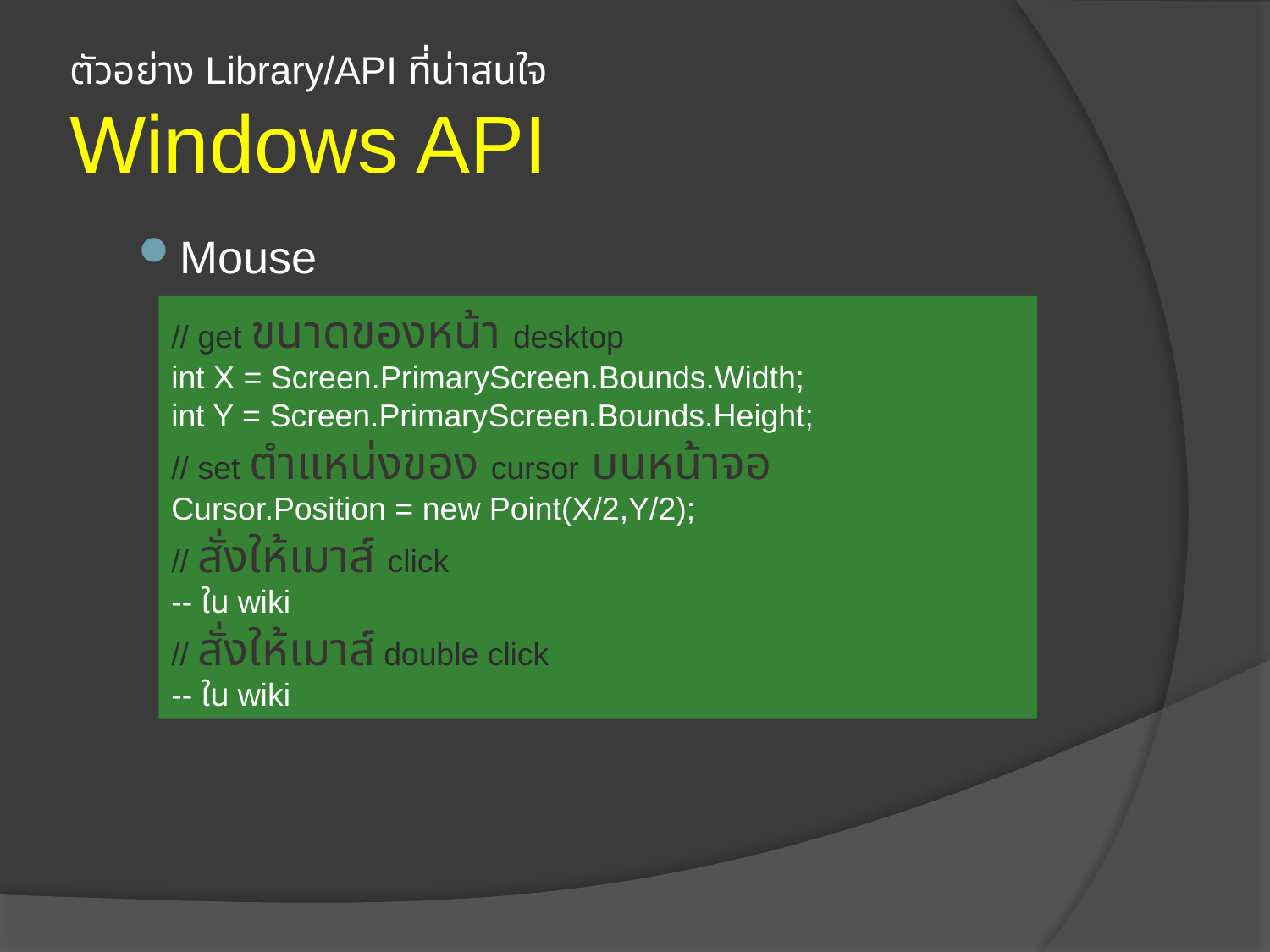

# ตัวอย่าง Library/API ที่น่าสนใจ Windows API
Mouse

// get ขนาดของหน้า desktop
int X = Screen.PrimaryScreen.Bounds.Width;
int Y = Screen.PrimaryScreen.Bounds.Height;
// set ตำแหน่งของ cursor บนหน้าจอ
Cursor.Position = new Point(X/2,Y/2);
// สั่งให้เมาส์ click
-- ใน wiki
// สั่งให้เมาส์ double click
-- ใน wiki